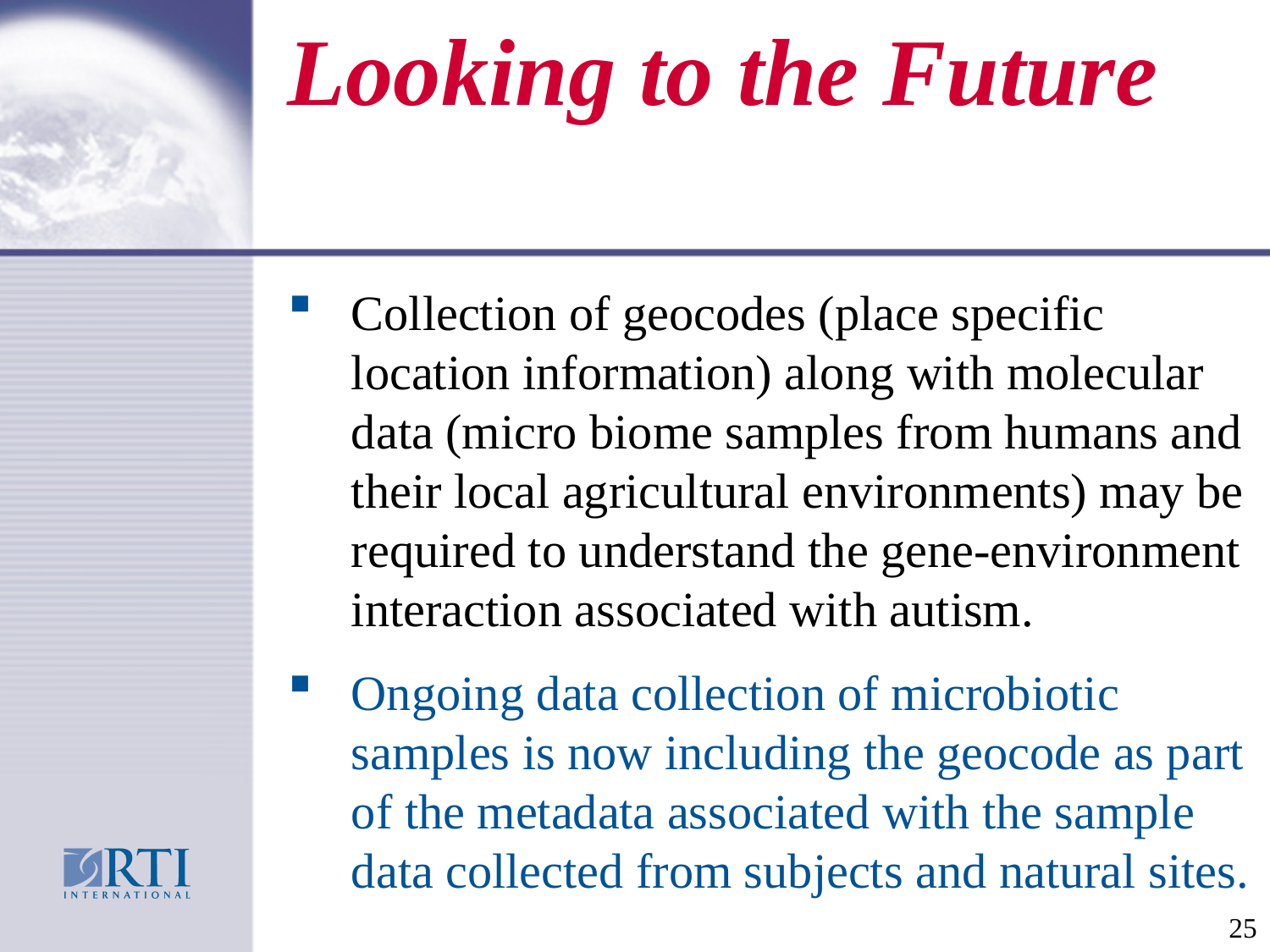

# Looking to the Future
Collection of geocodes (place specific location information) along with molecular data (micro biome samples from humans and their local agricultural environments) may be required to understand the gene-environment interaction associated with autism.
Ongoing data collection of microbiotic samples is now including the geocode as part of the metadata associated with the sample data collected from subjects and natural sites.
25